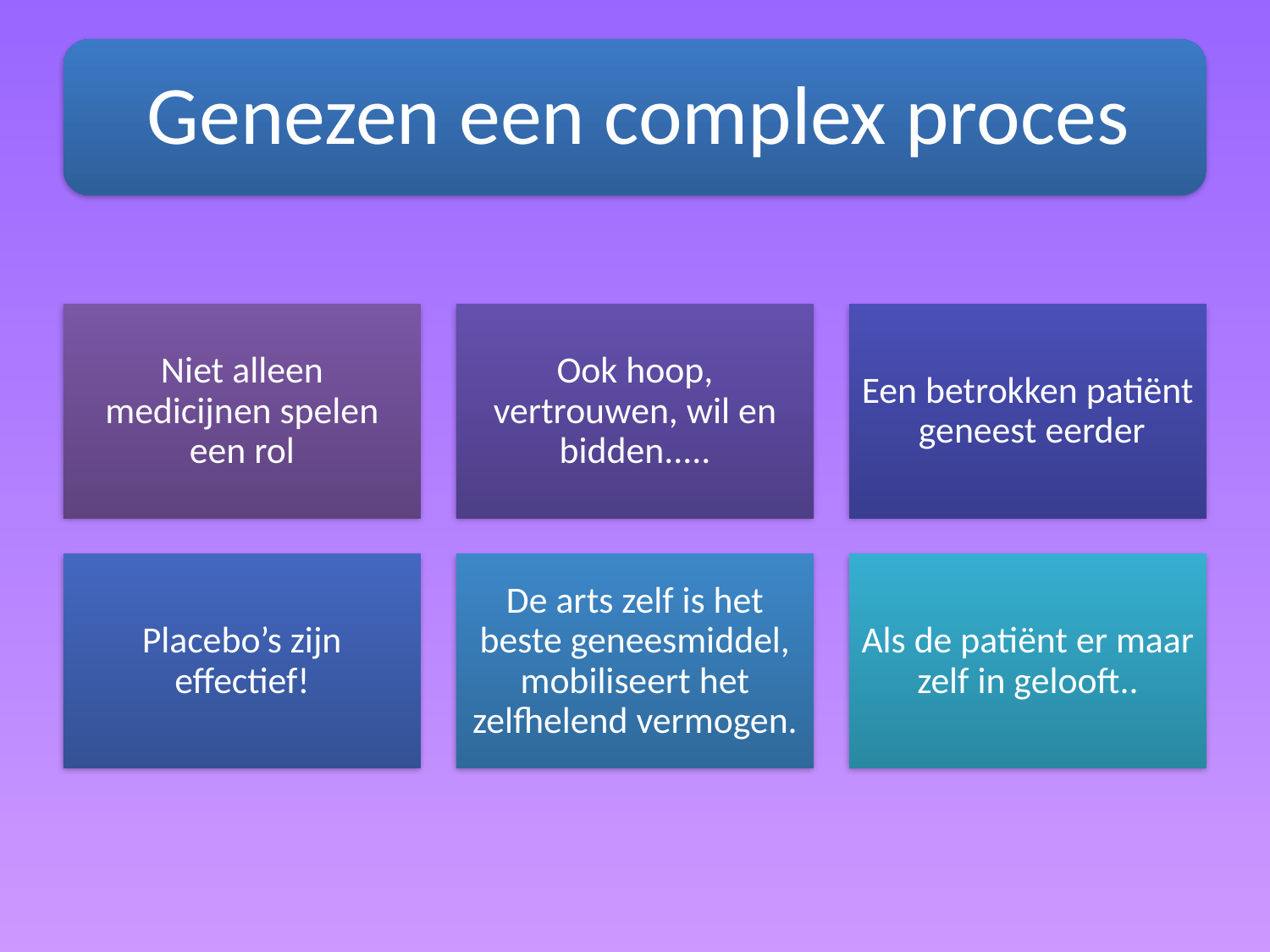

Genezen een complex proces
Niet alleen medicijnen spelen een rol
Ook hoop, vertrouwen, wil en bidden.....
Een betrokken patiënt  geneest eerder
Placebo’s zijn effectief!
De arts zelf is het beste geneesmiddel, mobiliseert het zelfhelend vermogen.
Als de patiënt er maar zelf in gelooft..